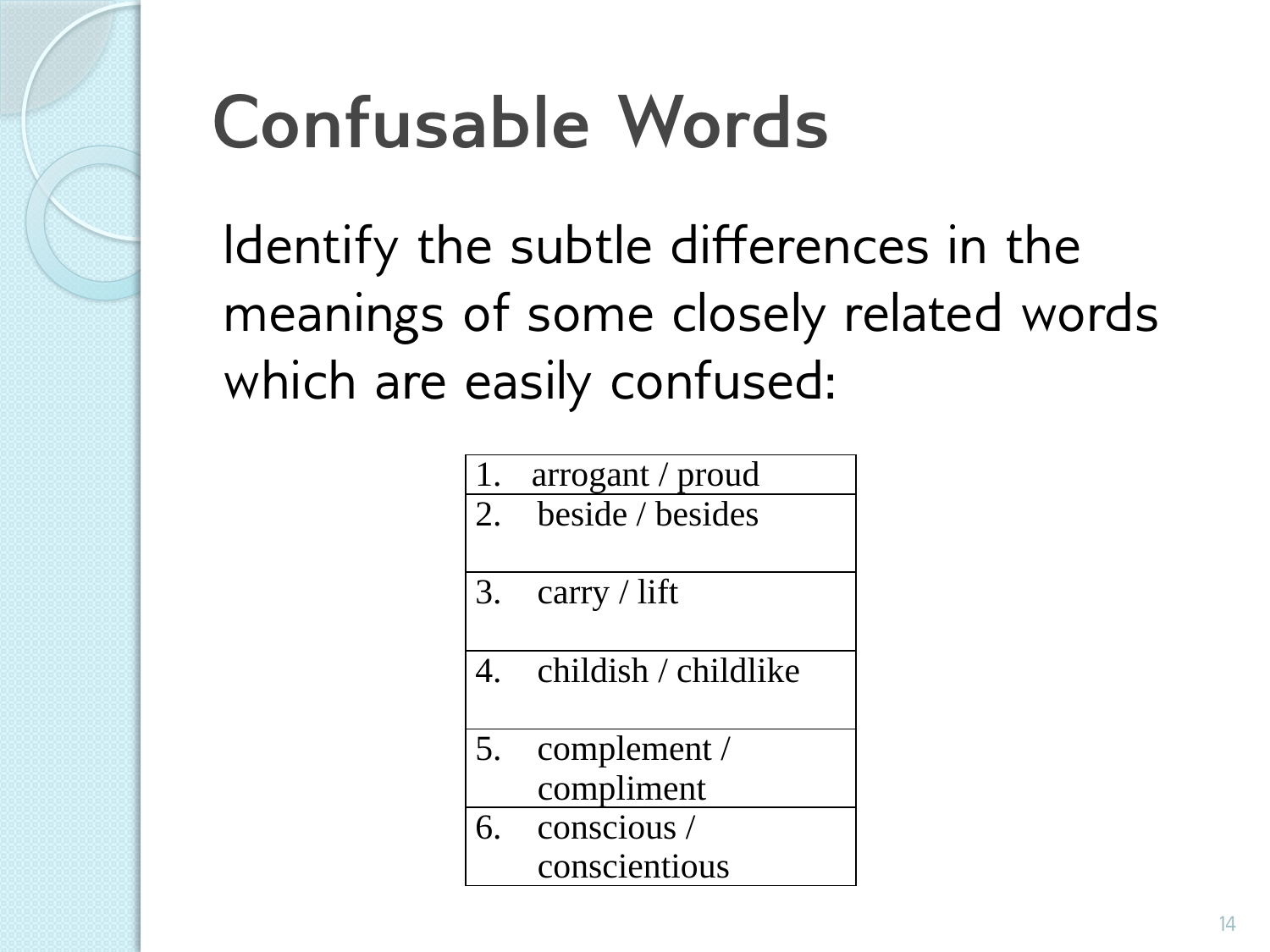

# Confusable Words
Identify the subtle differences in the meanings of some closely related words which are easily confused:

| arrogant / proud |
| --- |
| 2. beside / besides |
| 3. carry / lift |
| 4. childish / childlike |
| 5. complement / compliment |
| 6. conscious / conscientious |
14